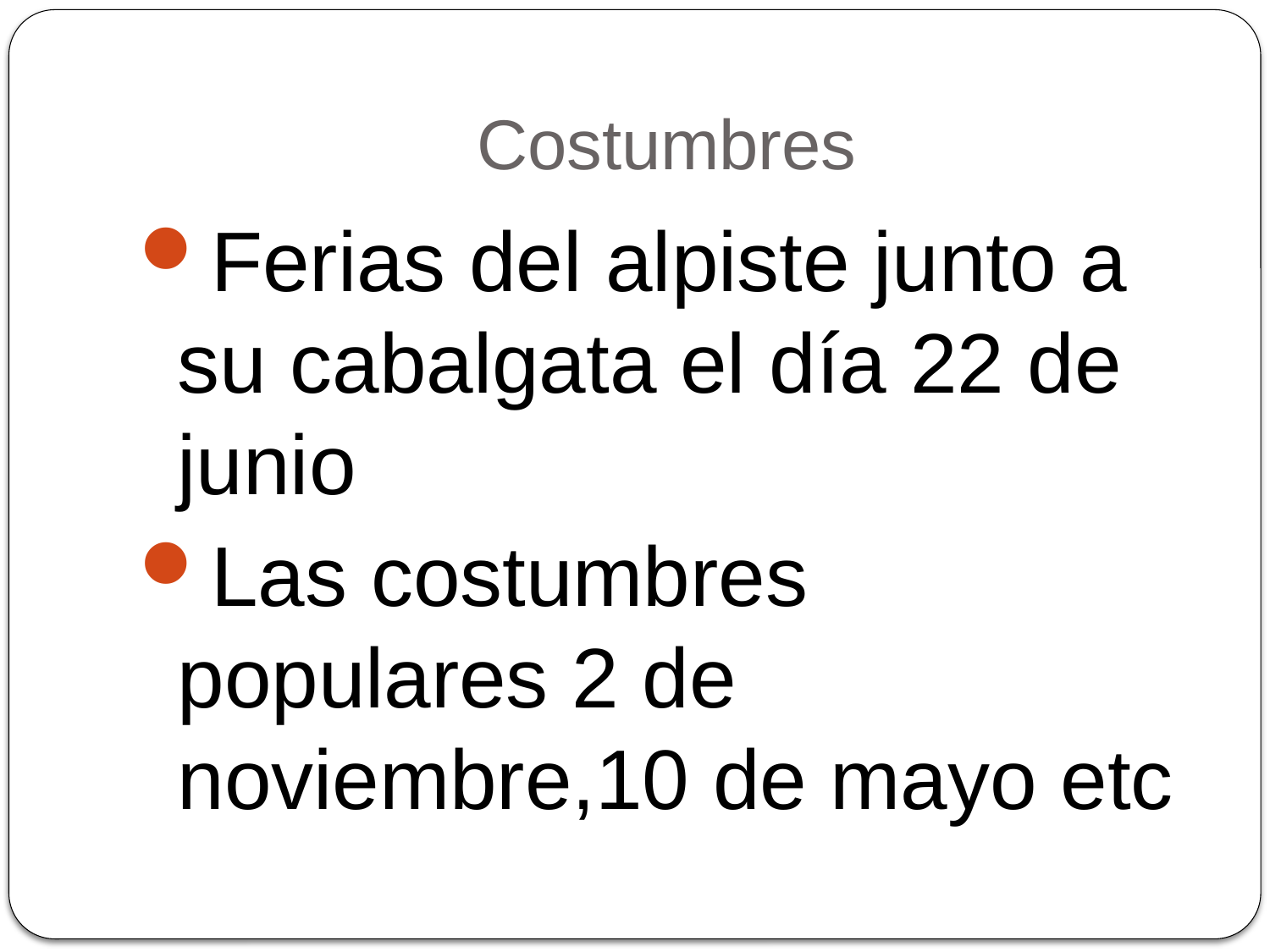

# Costumbres
Ferias del alpiste junto a su cabalgata el día 22 de junio
Las costumbres populares 2 de noviembre,10 de mayo etc